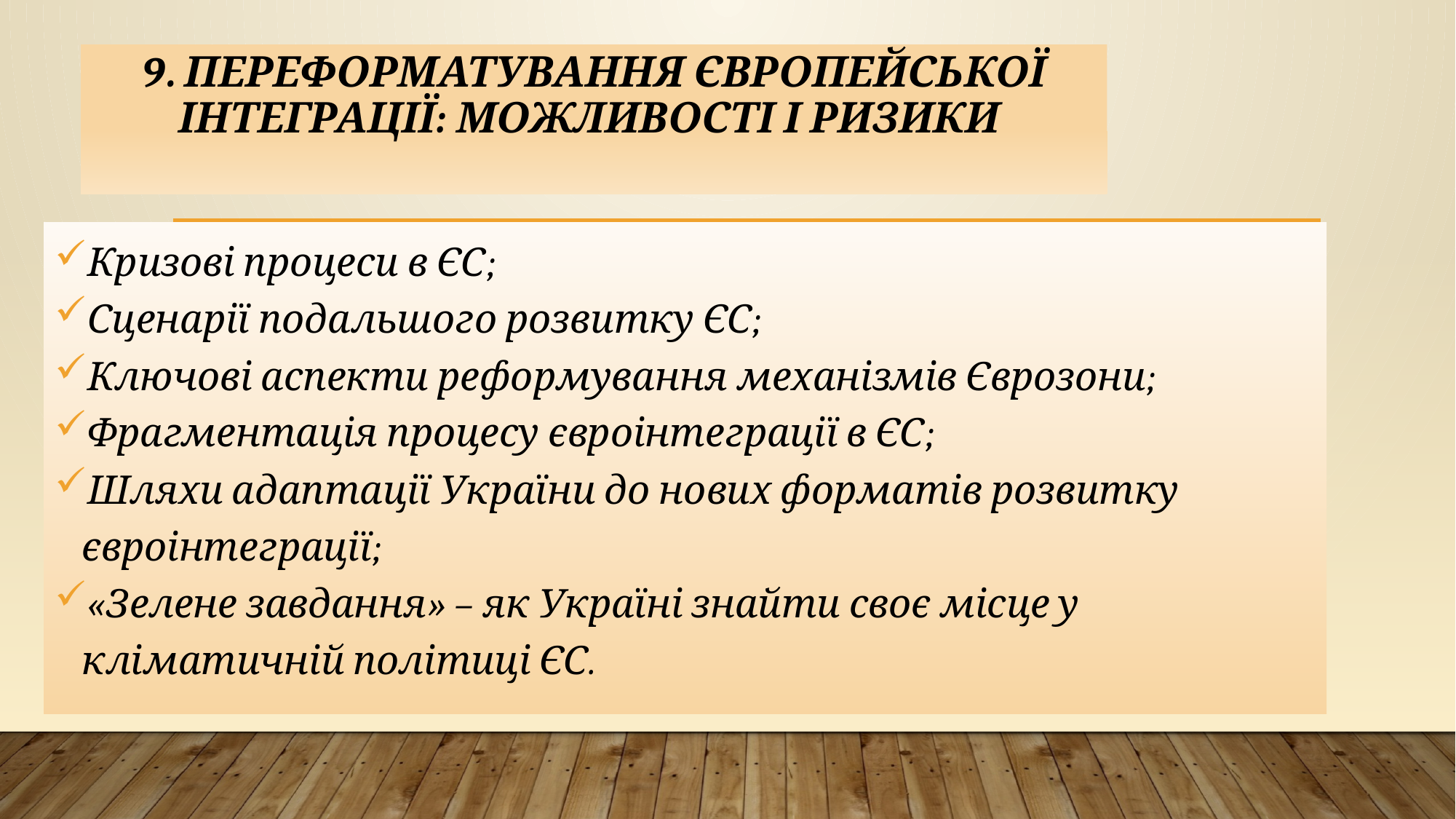

# 9. Переформатування європейської інтеграції: можливості і ризики
Кризові процеси в ЄС;
Сценарії подальшого розвитку ЄС;
Ключові аспекти реформування механізмів Єврозони;
Фрагментація процесу євроінтеграції в ЄС;
Шляхи адаптації України до нових форматів розвитку євроінтеграції;
«Зелене завдання» – як Україні знайти своє місце у кліматичній політиці ЄС.